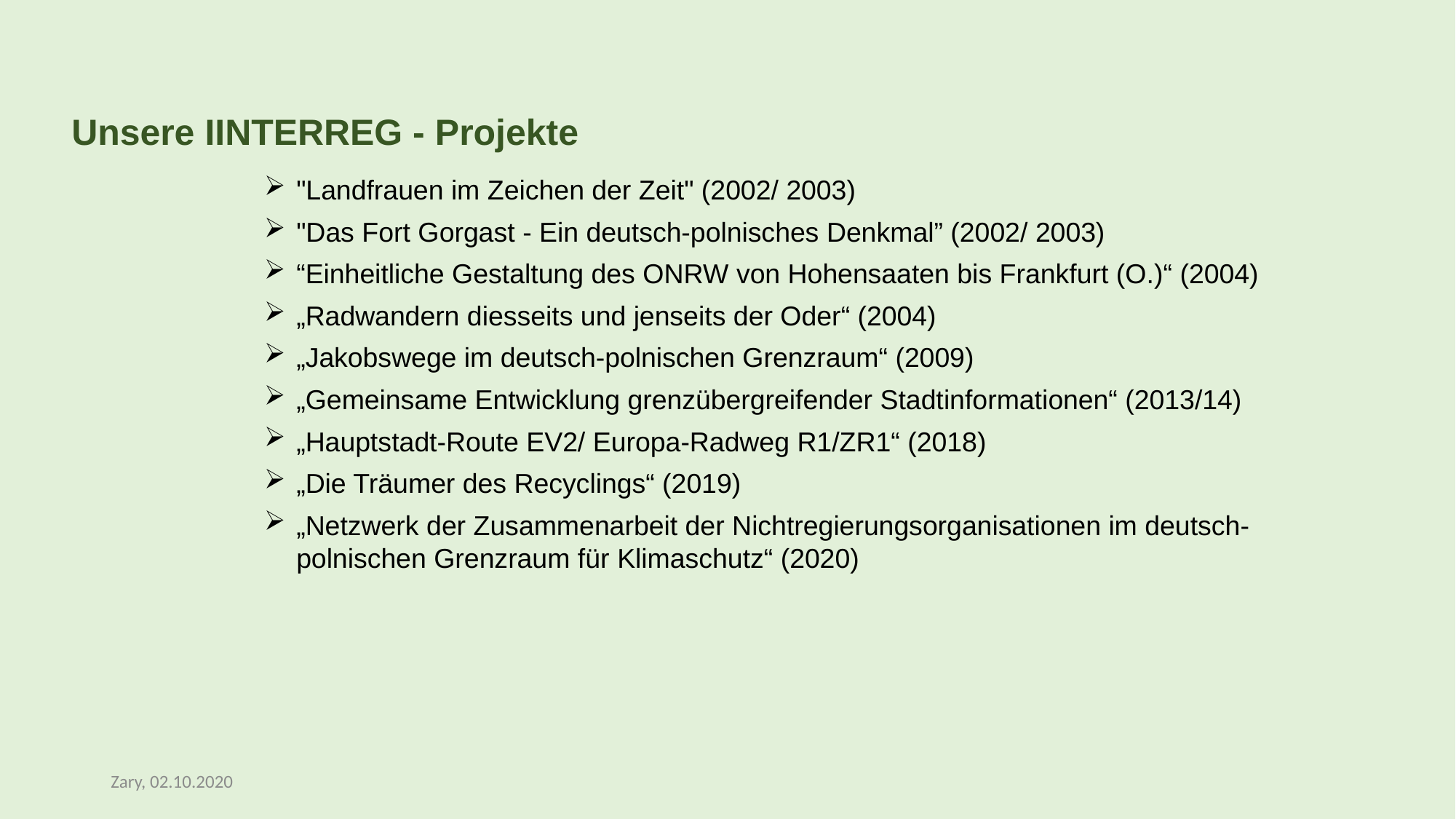

Unsere IINTERREG - Projekte

"Landfrauen im Zeichen der Zeit" (2002/ 2003)
"Das Fort Gorgast - Ein deutsch-polnisches Denkmal” (2002/ 2003)
“Einheitliche Gestaltung des ONRW von Hohensaaten bis Frankfurt (O.)“ (2004)
„Radwandern diesseits und jenseits der Oder“ (2004)
„Jakobswege im deutsch-polnischen Grenzraum“ (2009)
„Gemeinsame Entwicklung grenzübergreifender Stadtinformationen“ (2013/14)
„Hauptstadt-Route EV2/ Europa-Radweg R1/ZR1“ (2018)
„Die Träumer des Recyclings“ (2019)
„Netzwerk der Zusammenarbeit der Nichtregierungsorganisationen im deutsch-polnischen Grenzraum für Klimaschutz“ (2020)

Zary, 02.10.2020